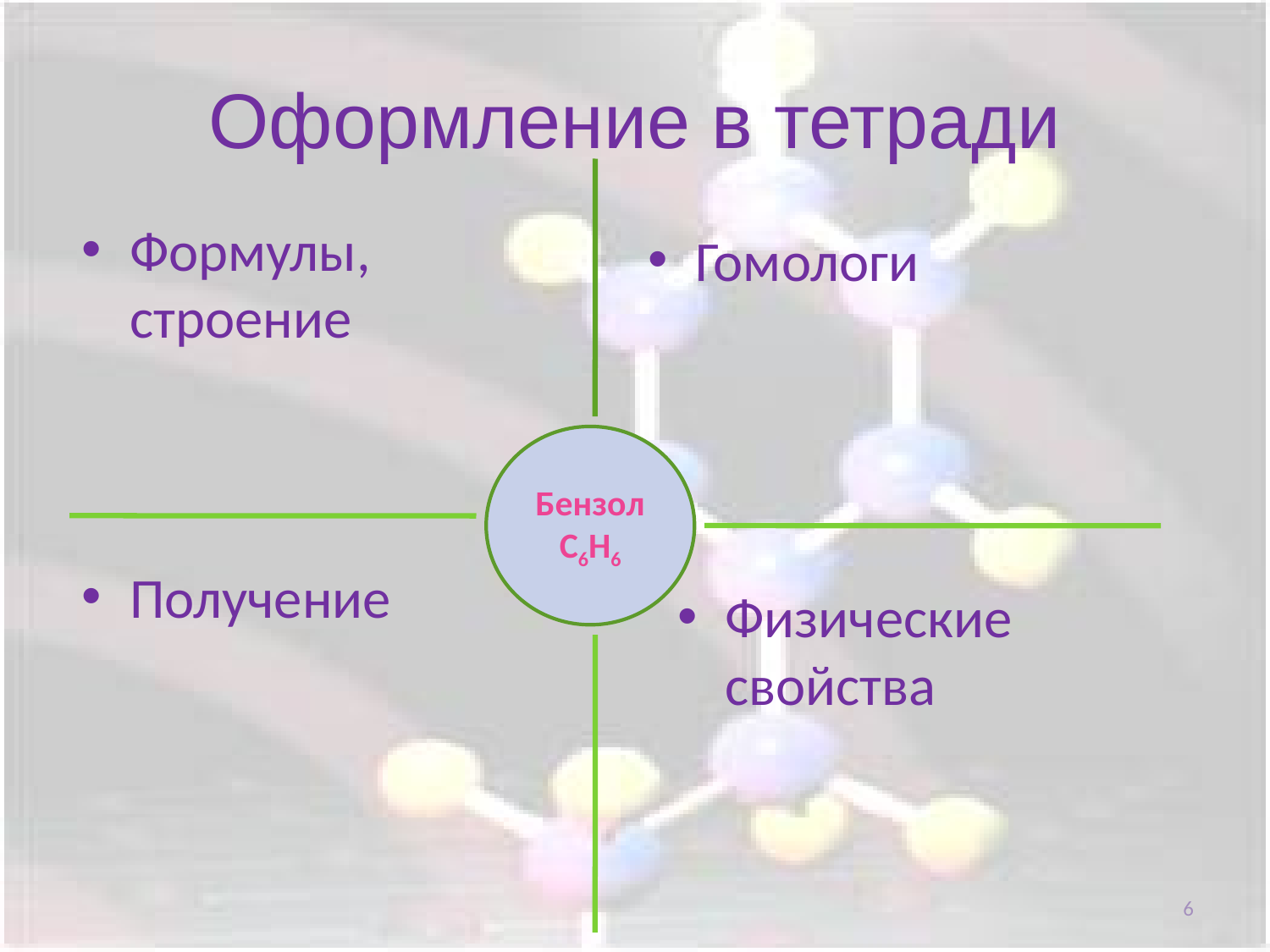

# Оформление в тетради
Формулы, строение
Гомологи
Бензол
С6Н6
Получение
Физические свойства
6